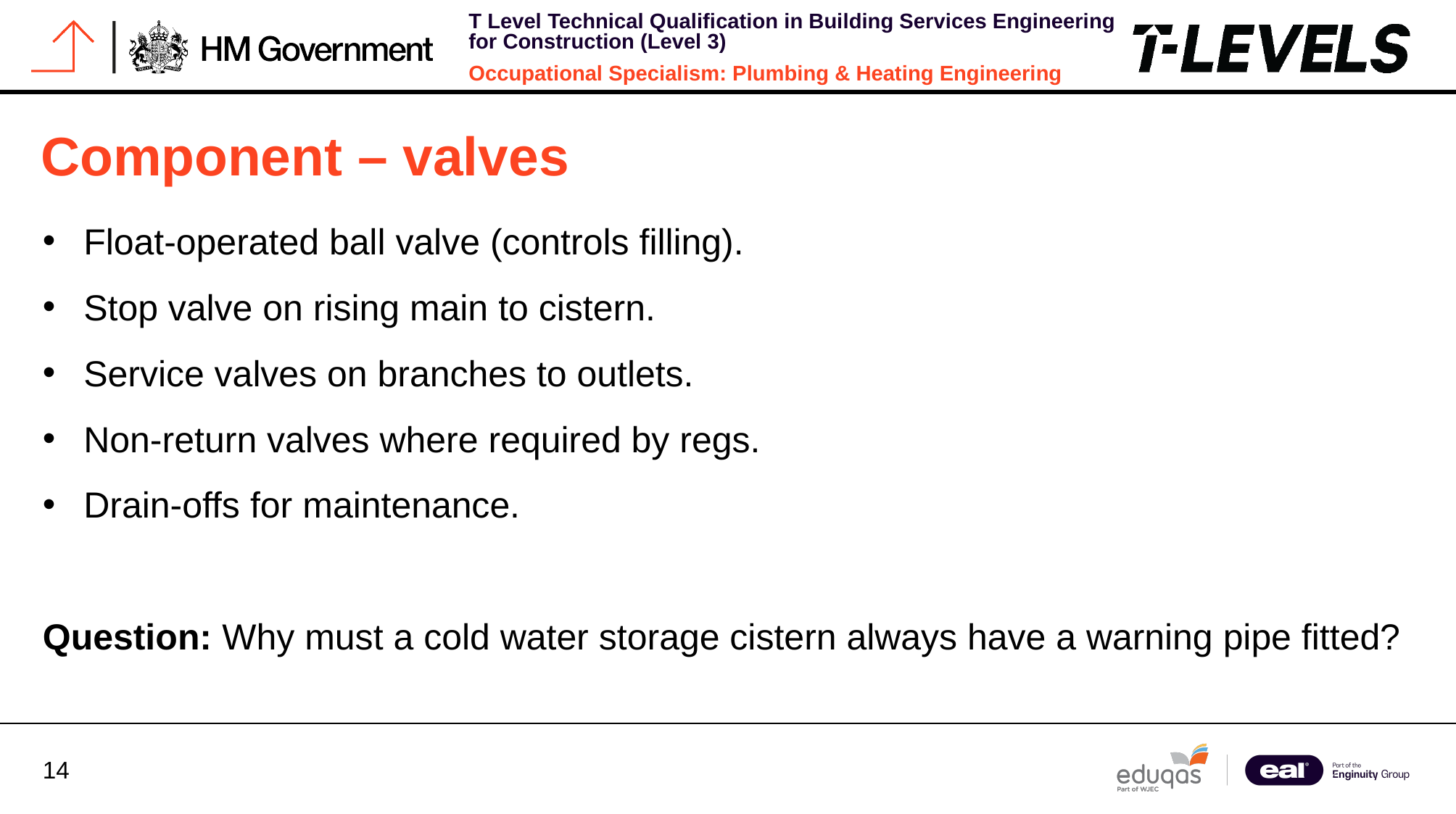

# Component – valves
Float-operated ball valve (controls filling).
Stop valve on rising main to cistern.
Service valves on branches to outlets.
Non-return valves where required by regs.
Drain-offs for maintenance.

Question: Why must a cold water storage cistern always have a warning pipe fitted?